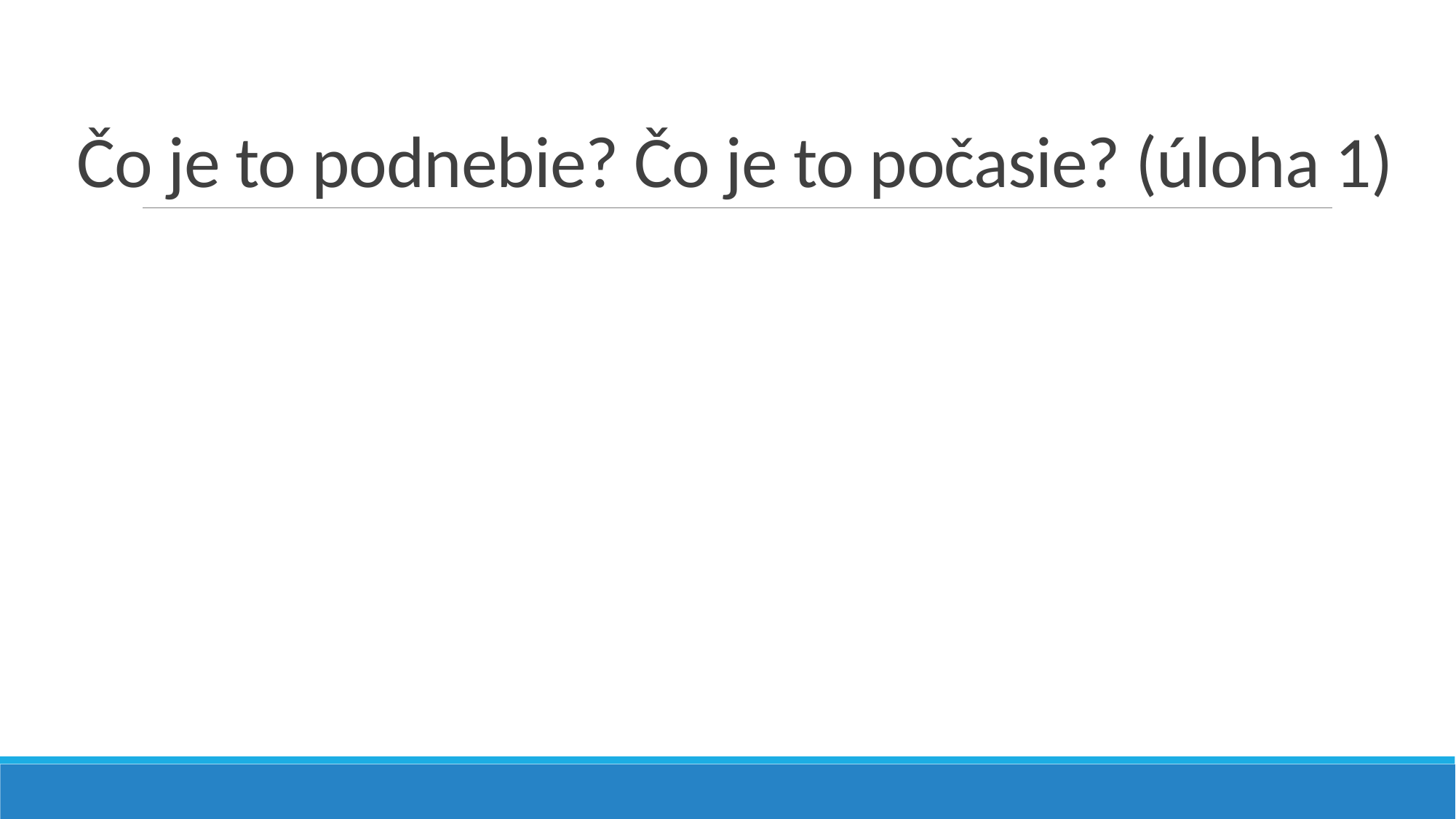

# Čo je to podnebie? Čo je to počasie? (úloha 1)